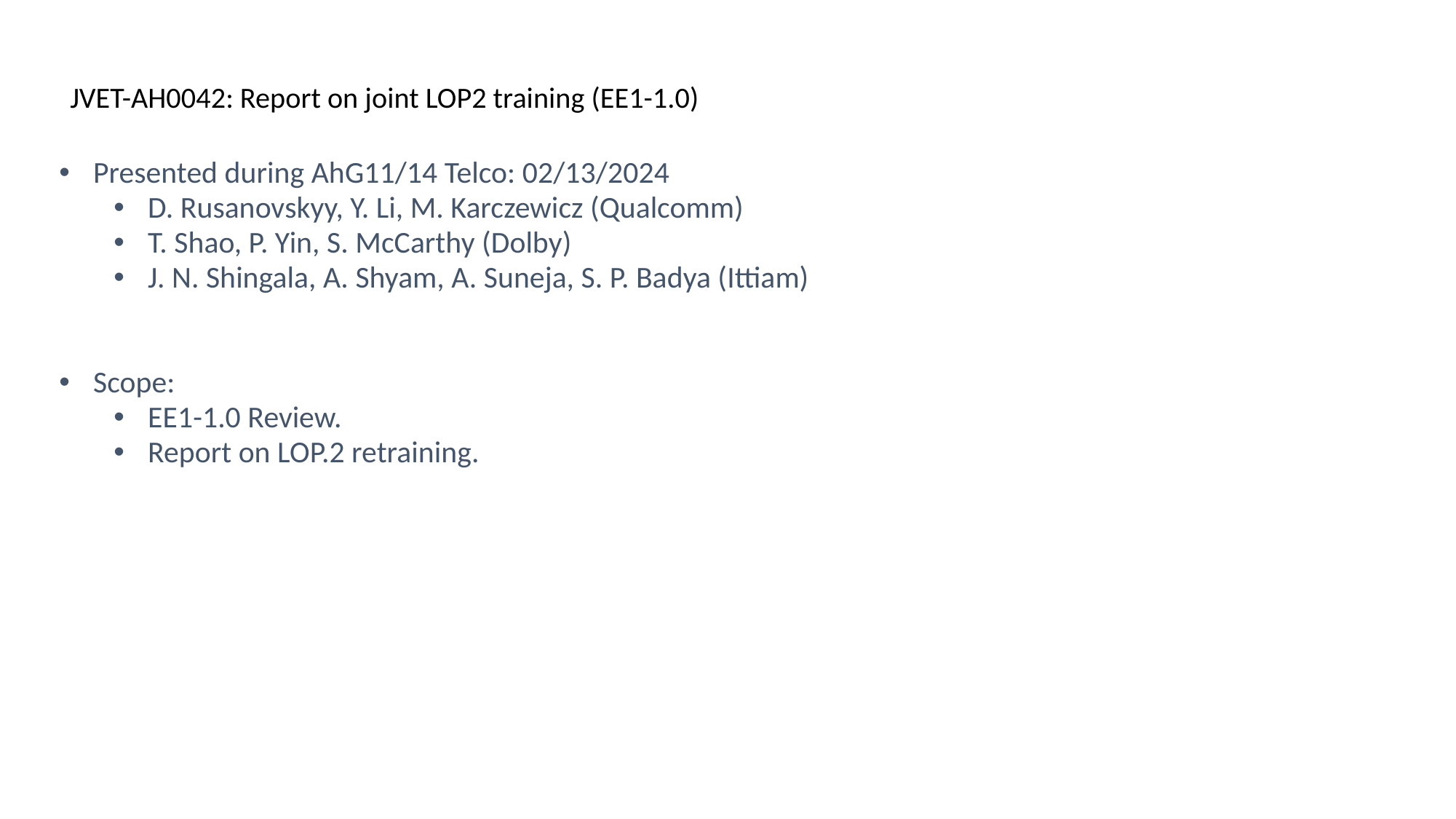

# JVET-AH0042: Report on joint LOP2 training (EE1-1.0)
Presented during AhG11/14 Telco: 02/13/2024
D. Rusanovskyy, Y. Li, M. Karczewicz (Qualcomm)
T. Shao, P. Yin, S. McCarthy (Dolby)
J. N. Shingala, A. Shyam, A. Suneja, S. P. Badya (Ittiam)

Scope:
EE1-1.0 Review.
Report on LOP.2 retraining.